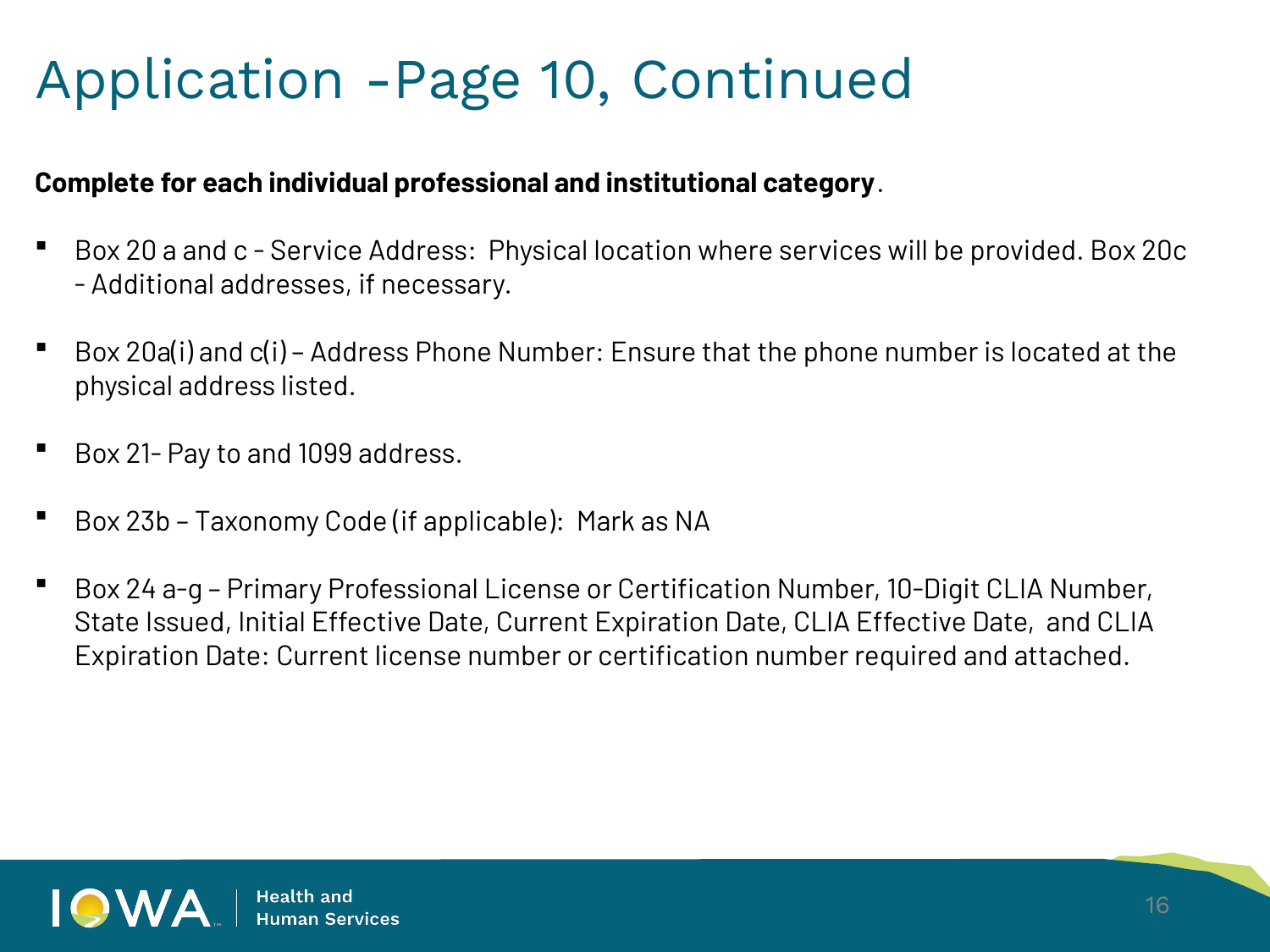

Application -Page 10, Continued
Complete for each individual professional and institutional category.

Box 20 a and c - Service Address:  Physical location where services will be provided. Box 20c - Additional addresses, if necessary.

Box 20a(i) and c(i) – Address Phone Number: Ensure that the phone number is located at the physical address listed.

Box 21- Pay to and 1099 address.

Box 23b – Taxonomy Code (if applicable):  Mark as NA

Box 24 a-g – Primary Professional License or Certification Number, 10-Digit CLIA Number, State Issued, Initial Effective Date, Current Expiration Date, CLlA Effective Date,  and CLIA Expiration Date: Current license number or certification number required and attached.

16